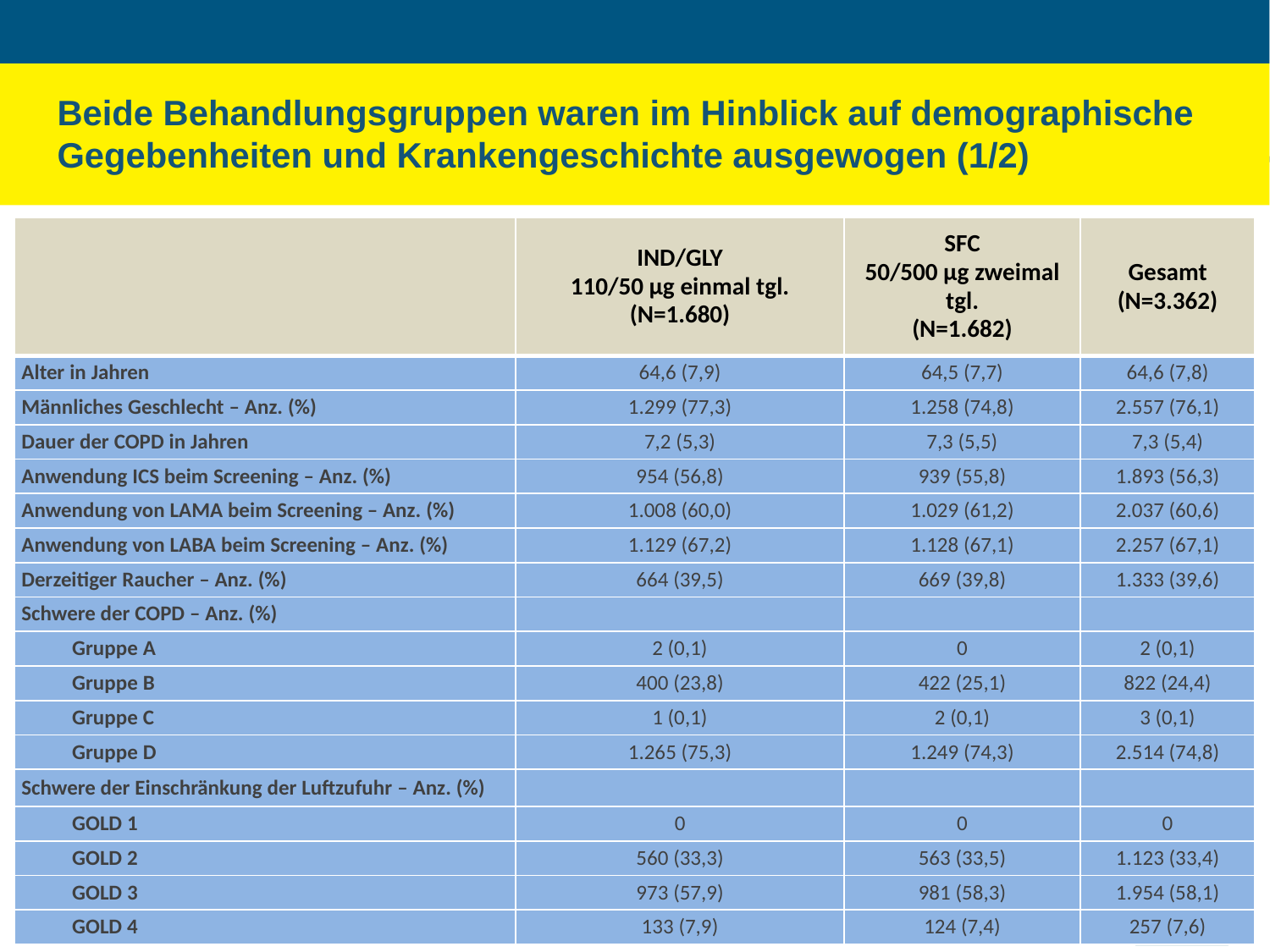

Beide Behandlungsgruppen waren im Hinblick auf demographische Gegebenheiten und Krankengeschichte ausgewogen (1/2)
|  | IND/GLY 110/50 μg einmal tgl. (N=1.680) | SFC 50/500 μg zweimal tgl. (N=1.682) | Gesamt (N=3.362) |
| --- | --- | --- | --- |
| Alter in Jahren | 64,6 (7,9) | 64,5 (7,7) | 64,6 (7,8) |
| Männliches Geschlecht – Anz. (%) | 1.299 (77,3) | 1.258 (74,8) | 2.557 (76,1) |
| Dauer der COPD in Jahren | 7,2 (5,3) | 7,3 (5,5) | 7,3 (5,4) |
| Anwendung ICS beim Screening – Anz. (%) | 954 (56,8) | 939 (55,8) | 1.893 (56,3) |
| Anwendung von LAMA beim Screening – Anz. (%) | 1.008 (60,0) | 1.029 (61,2) | 2.037 (60,6) |
| Anwendung von LABA beim Screening – Anz. (%) | 1.129 (67,2) | 1.128 (67,1) | 2.257 (67,1) |
| Derzeitiger Raucher – Anz. (%) | 664 (39,5) | 669 (39,8) | 1.333 (39,6) |
| Schwere der COPD – Anz. (%) |  |  |  |
| Gruppe A | 2 (0,1) | 0 | 2 (0,1) |
| Gruppe B | 400 (23,8) | 422 (25,1) | 822 (24,4) |
| Gruppe C | 1 (0,1) | 2 (0,1) | 3 (0,1) |
| Gruppe D | 1.265 (75,3) | 1.249 (74,3) | 2.514 (74,8) |
| Schwere der Einschränkung der Luftzufuhr – Anz. (%) |  |  |  |
| GOLD 1 | 0 | 0 | 0 |
| GOLD 2 | 560 (33,3) | 563 (33,5) | 1.123 (33,4) |
| GOLD 3 | 973 (57,9) | 981 (58,3) | 1.954 (58,1) |
| GOLD 4 | 133 (7,9) | 124 (7,4) | 257 (7,6) |